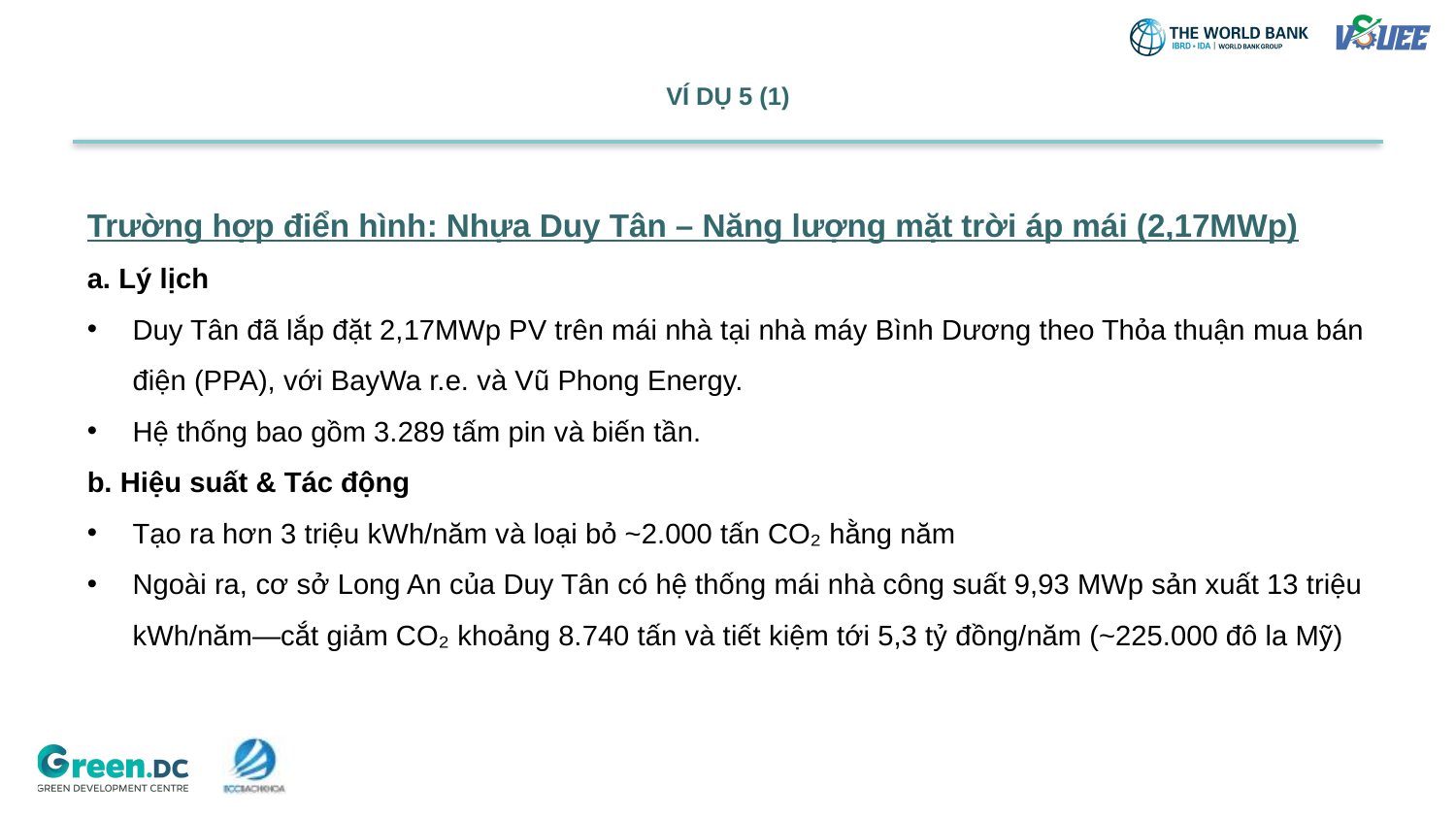

# VÍ DỤ 5 (1)
Trường hợp điển hình: Nhựa Duy Tân – Năng lượng mặt trời áp mái (2,17MWp)
a. Lý lịch
Duy Tân đã lắp đặt 2,17MWp PV trên mái nhà tại nhà máy Bình Dương theo Thỏa thuận mua bán điện (PPA), với BayWa r.e. và Vũ Phong Energy.
Hệ thống bao gồm 3.289 tấm pin và biến tần.
b. Hiệu suất & Tác động
Tạo ra hơn 3 triệu kWh/năm và loại bỏ ~2.000 tấn CO₂ hằng năm
Ngoài ra, cơ sở Long An của Duy Tân có hệ thống mái nhà công suất 9,93 MWp sản xuất 13 triệu kWh/năm—cắt giảm CO₂ khoảng 8.740 tấn và tiết kiệm tới 5,3 tỷ đồng/năm (~225.000 đô la Mỹ)